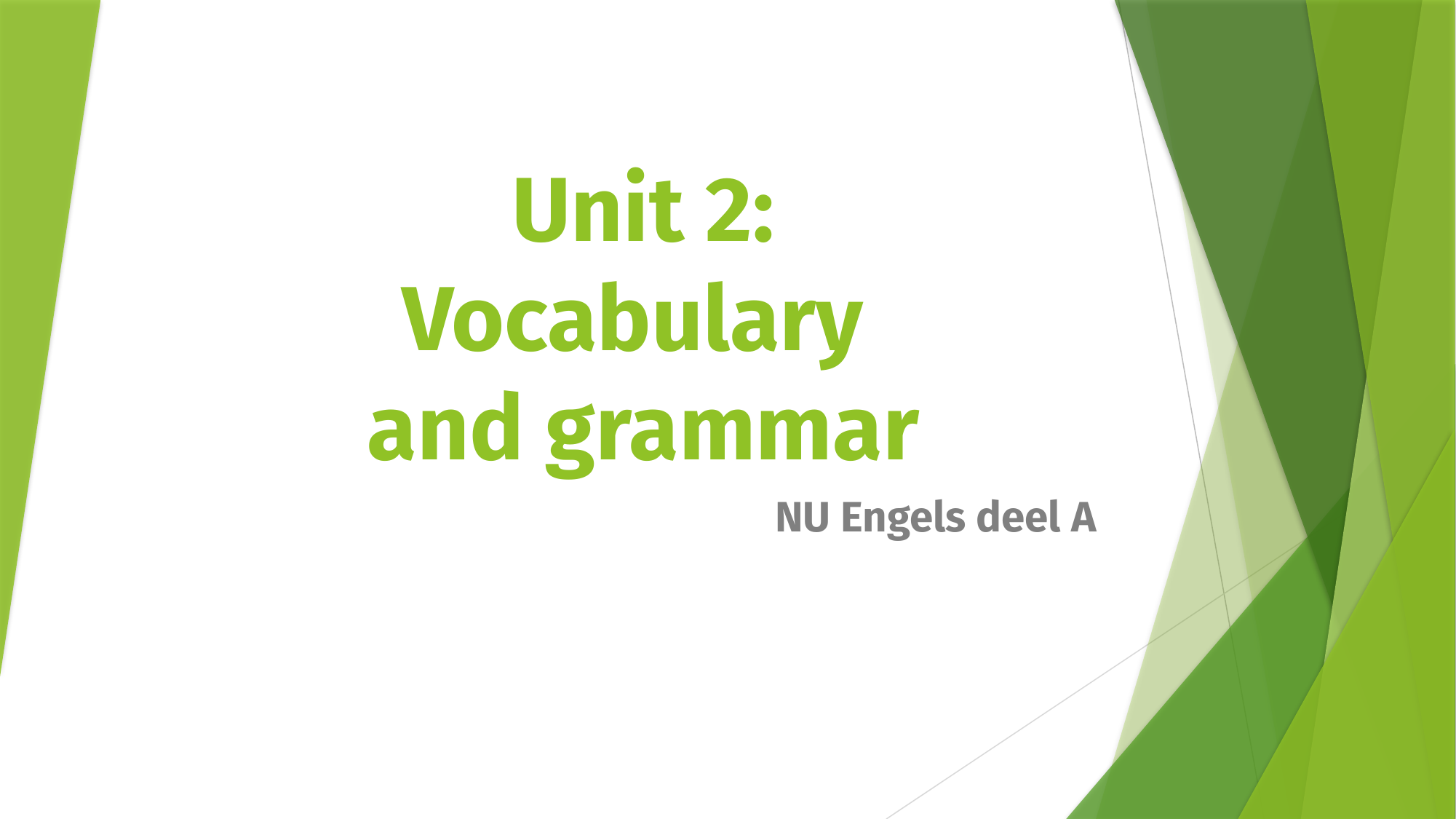

# Unit 2: Vocabulary and grammar
NU Engels deel A